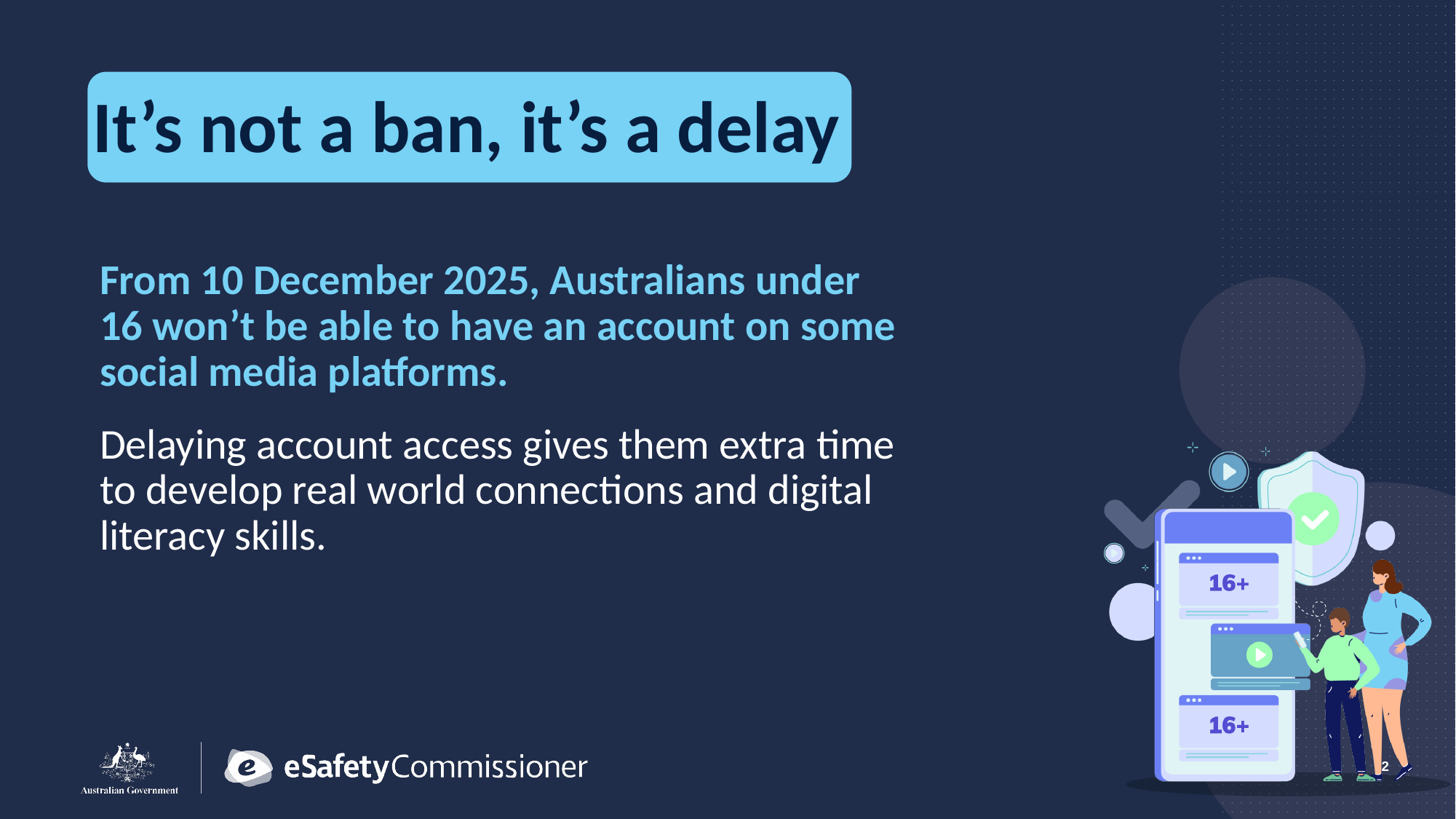

It’s not a ban, it’s a delay
From 10 December 2025, Australians under 16 won’t be able to have an account on some social media platforms.
Delaying account access gives them extra time to develop real world connections and digital literacy skills.